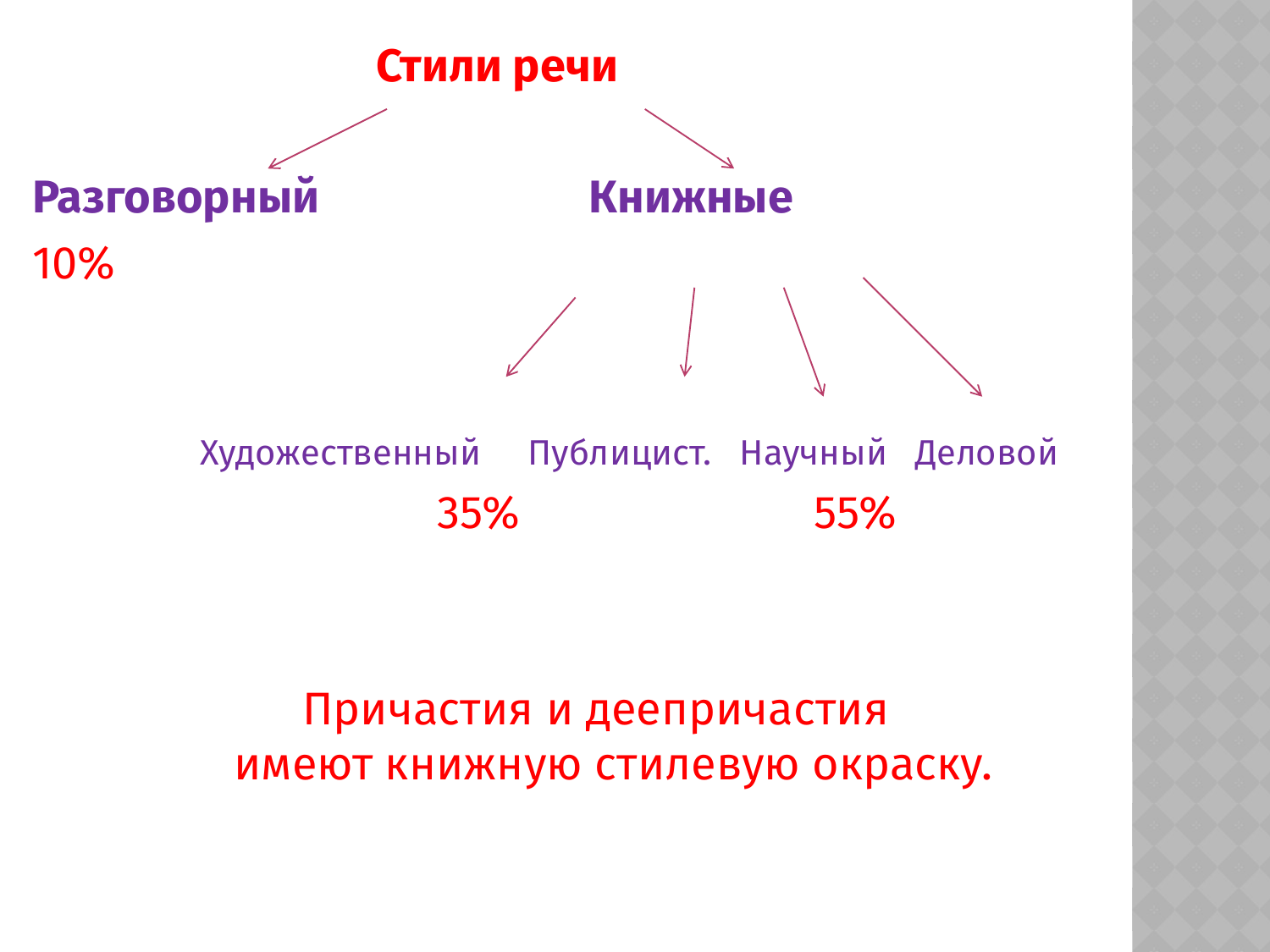

#
                            Стили речи

Разговорный                         Книжные
10%

                  Художественный     Публицист.   Научный   Деловой
                                 35%                        55%

                      Причастия и деепричастия  			   имеют книжную стилевую окраску.